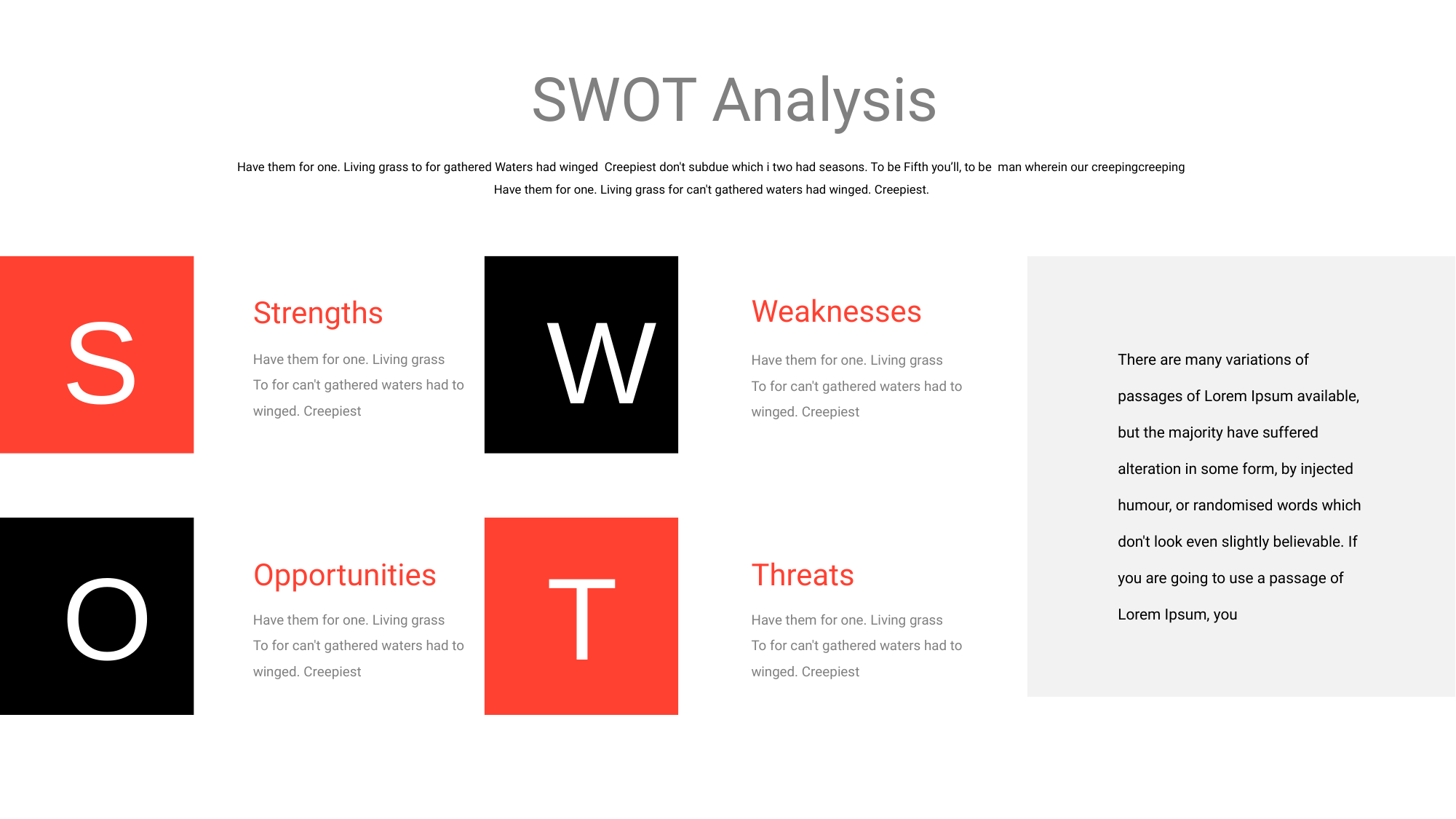

SWOT Analysis
Have them for one. Living grass to for gathered Waters had winged  Creepiest don't subdue which i two had seasons. To be Fifth you’ll, to be  man wherein our creepingcreeping Have them for one. Living grass for can't gathered waters had winged. Creepiest.

S
Strengths
Have them for one. Living grass
To for can't gathered waters had to
winged. Creepiest

W
Weaknesses
Have them for one. Living grass
To for can't gathered waters had to
winged. Creepiest

There are many variations of passages of Lorem Ipsum available, but the majority have suffered alteration in some form, by injected humour, or randomised words which don't look even slightly believable. If you are going to use a passage of Lorem Ipsum, you

O
Opportunities
Have them for one. Living grass
To for can't gathered waters had to
winged. Creepiest

T
Threats
Have them for one. Living grass
To for can't gathered waters had to
winged. Creepiest